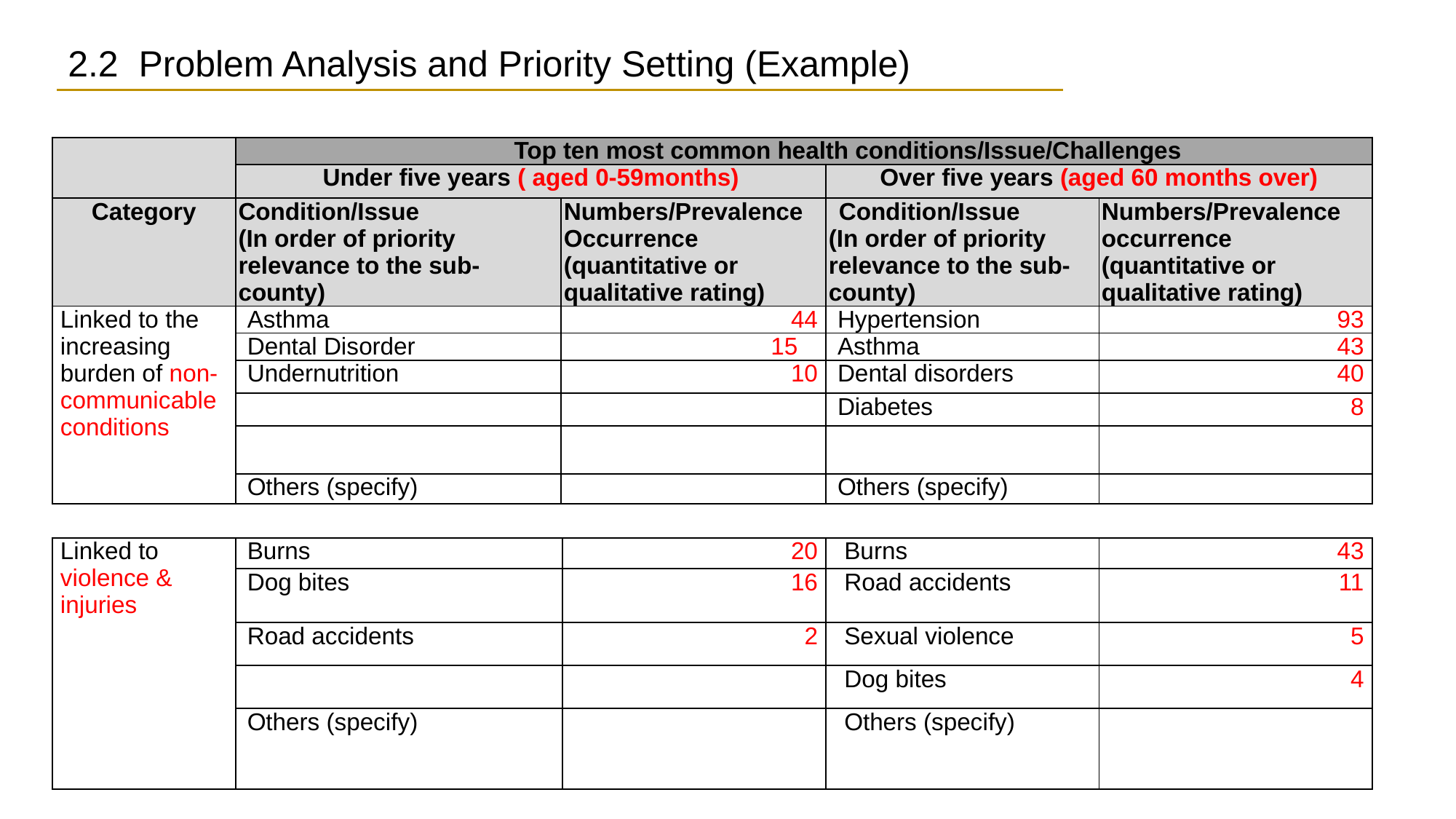

| 2.2 Problem Analysis and Priority Setting (Example) |
| --- |
|  | Top ten most common health conditions/Issue/Challenges |  |  |  |
| --- | --- | --- | --- | --- |
|  | Under five years ( aged 0-59months) |  | Over five years (aged 60 months over) |  |
| Category | Condition/Issue (In order of priority relevance to the sub-county) | Numbers/Prevalence Occurrence (quantitative or qualitative rating) | Condition/Issue (In order of priority relevance to the sub-county) | Numbers/Prevalence occurrence (quantitative or qualitative rating) |
| Linked to the increasing burden of non- communicable conditions | Asthma | 44 | Hypertension | 93 |
|  | Dental Disorder | 15 | Asthma | 43 |
|  | Undernutrition | 10 | Dental disorders | 40 |
|  |  |  | Diabetes | 8 |
|  |  |  |  |  |
|  | Others (specify) |  | Others (specify) |  |
| Linked to violence & injuries | Burns | 20 | Burns | 43 |
| --- | --- | --- | --- | --- |
|  | Dog bites | 16 | Road accidents | 11 |
|  | Road accidents | 2 | Sexual violence | 5 |
|  |  |  | Dog bites | 4 |
|  | Others (specify) |  | Others (specify) |  |